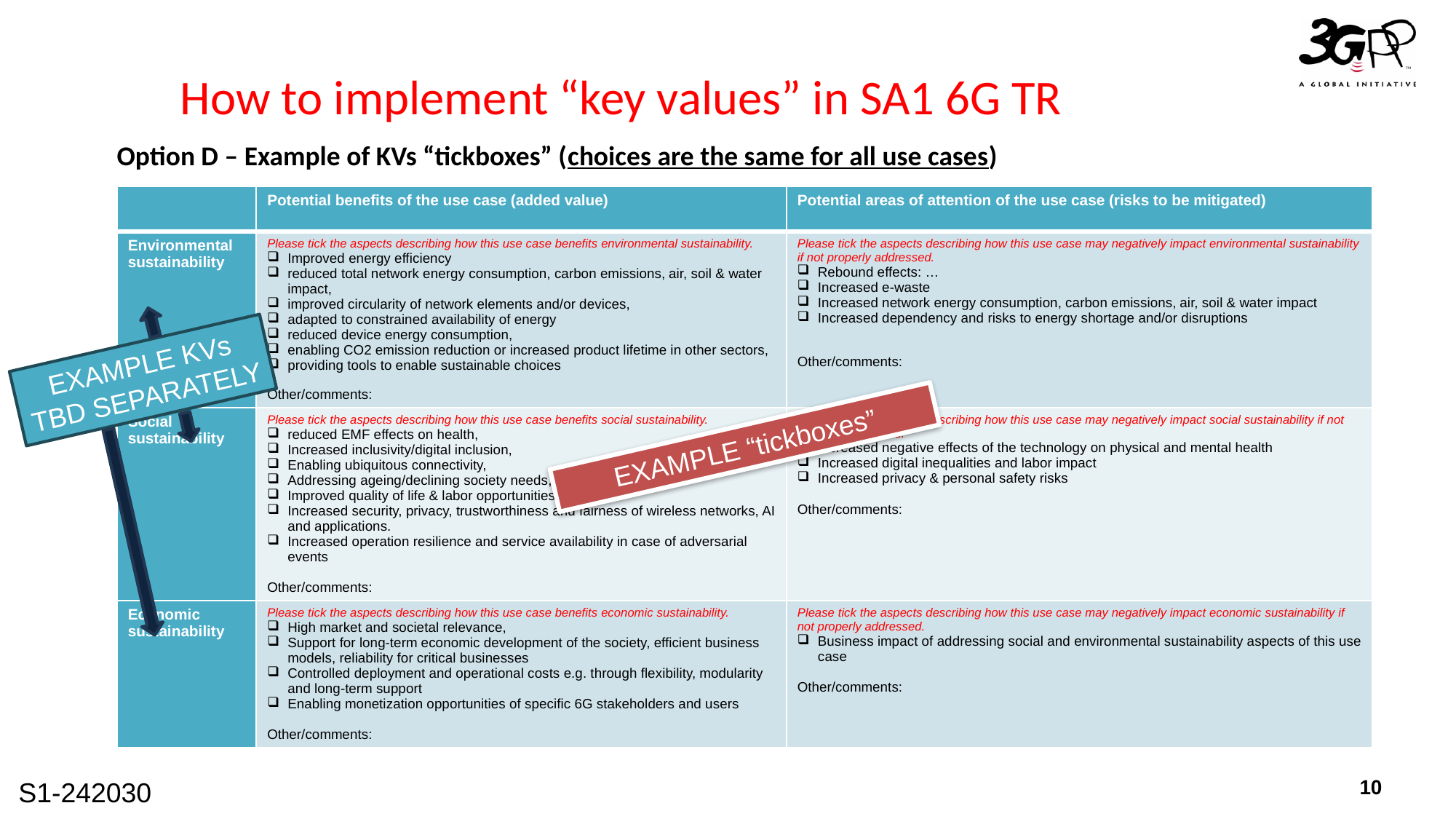

# How to implement “key values” in SA1 6G TR
Option D – Example of KVs “tickboxes” (choices are the same for all use cases)

|  | Potential benefits of the use case (added value) | Potential areas of attention of the use case (risks to be mitigated) |
| --- | --- | --- |
| Environmental sustainability | Please tick the aspects describing how this use case benefits environmental sustainability. Improved energy efficiency reduced total network energy consumption, carbon emissions, air, soil & water impact, improved circularity of network elements and/or devices, adapted to constrained availability of energy reduced device energy consumption, enabling CO2 emission reduction or increased product lifetime in other sectors, providing tools to enable sustainable choices Other/comments: | Please tick the aspects describing how this use case may negatively impact environmental sustainability if not properly addressed. Rebound effects: … Increased e-waste Increased network energy consumption, carbon emissions, air, soil & water impact Increased dependency and risks to energy shortage and/or disruptions Other/comments: |
| Social sustainability | Please tick the aspects describing how this use case benefits social sustainability. reduced EMF effects on health, Increased inclusivity/digital inclusion, Enabling ubiquitous connectivity, Addressing ageing/declining society needs, Improved quality of life & labor opportunities Increased security, privacy, trustworthiness and fairness of wireless networks, AI and applications. Increased operation resilience and service availability in case of adversarial events Other/comments: | Please tick the aspects describing how this use case may negatively impact social sustainability if not properly addressed. Increased negative effects of the technology on physical and mental health Increased digital inequalities and labor impact Increased privacy & personal safety risks Other/comments: |
| Economic sustainability | Please tick the aspects describing how this use case benefits economic sustainability. High market and societal relevance, Support for long-term economic development of the society, efficient business models, reliability for critical businesses Controlled deployment and operational costs e.g. through flexibility, modularity and long-term support Enabling monetization opportunities of specific 6G stakeholders and users Other/comments: | Please tick the aspects describing how this use case may negatively impact economic sustainability if not properly addressed. Business impact of addressing social and environmental sustainability aspects of this use case Other/comments: |

EXAMPLE KVs
TBD SEPARATELY

EXAMPLE “tickboxes”